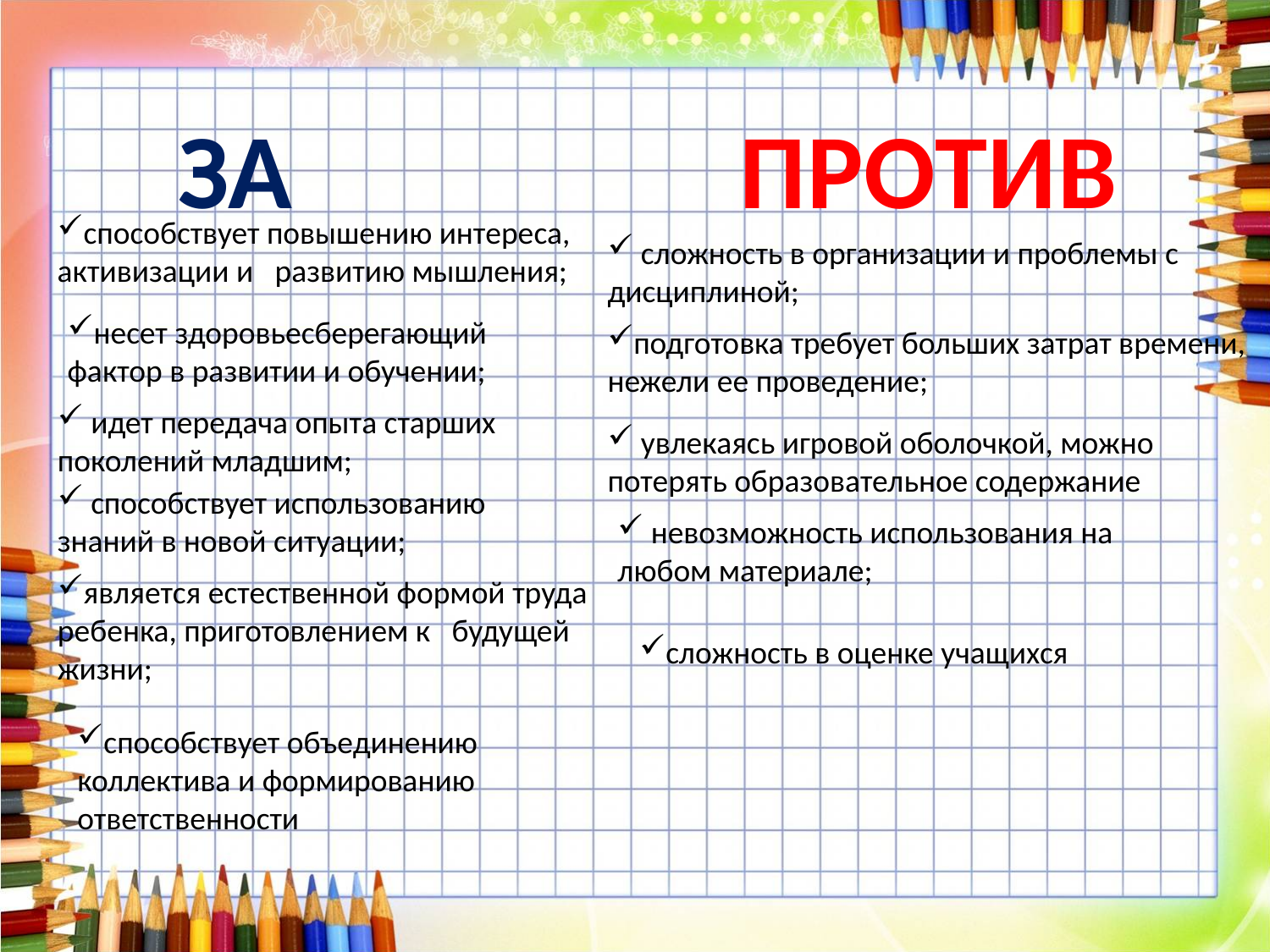

#
ЗА
ПРОТИВ
способствует повышению интереса, активизации и   развитию мышления;
 сложность в организации и проблемы с дисциплиной;
несет здоровьесберегающий   фактор в развитии и обучении;
подготовка требует больших затрат времени, нежели ее проведение;
 идет передача опыта старших поколений младшим;
 увлекаясь игровой оболочкой, можно потерять образовательное содержание
 способствует использованию    знаний в новой ситуации;
 невозможность использования на любом материале;
является естественной формой труда ребенка, приготовлением к   будущей жизни;
сложность в оценке учащихся
способствует объединению коллектива и формированию ответственности